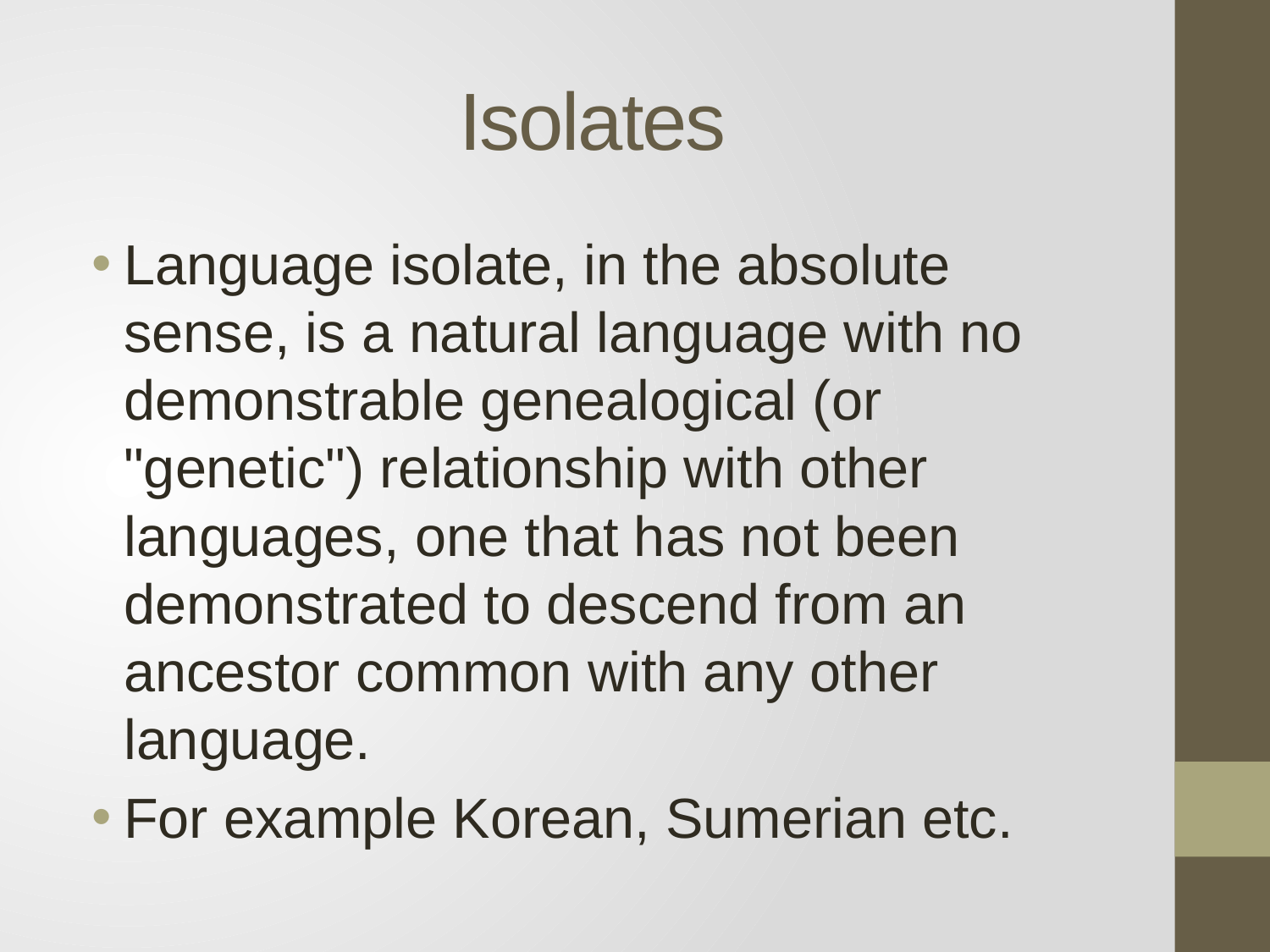

# Isolates
Language isolate, in the absolute sense, is a natural language with no demonstrable genealogical (or "genetic") relationship with other languages, one that has not been demonstrated to descend from an ancestor common with any other language.
For example Korean, Sumerian etc.